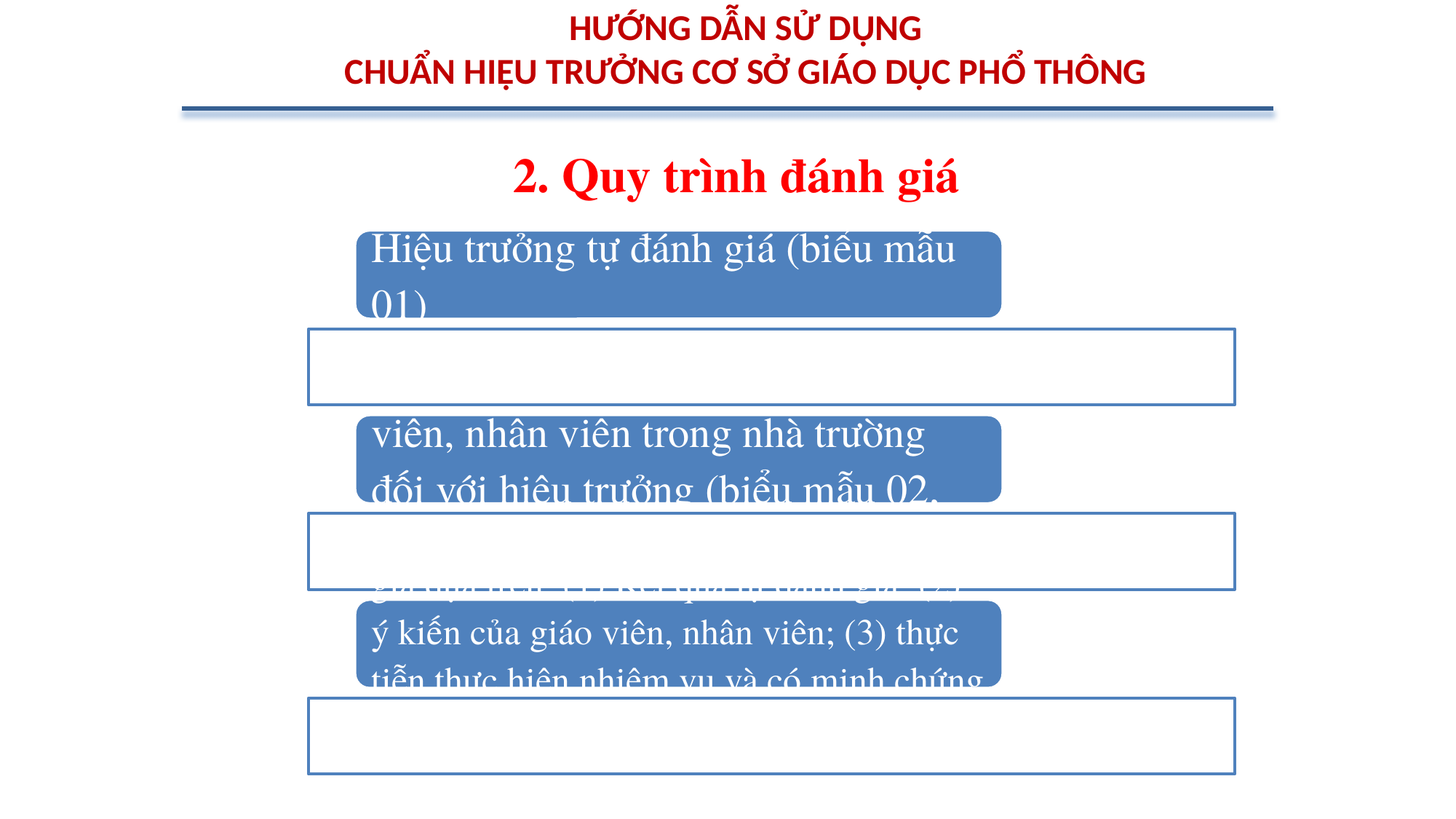

HƯỚNG DẪN SỬ DỤNG
CHUẨN HIỆU TRƯỞNG CƠ SỞ GIÁO DỤC PHỔ THÔNG

2. Quy trình đánh giá
Hiệu trưởng tự đánh giá (biểu mẫu 01)